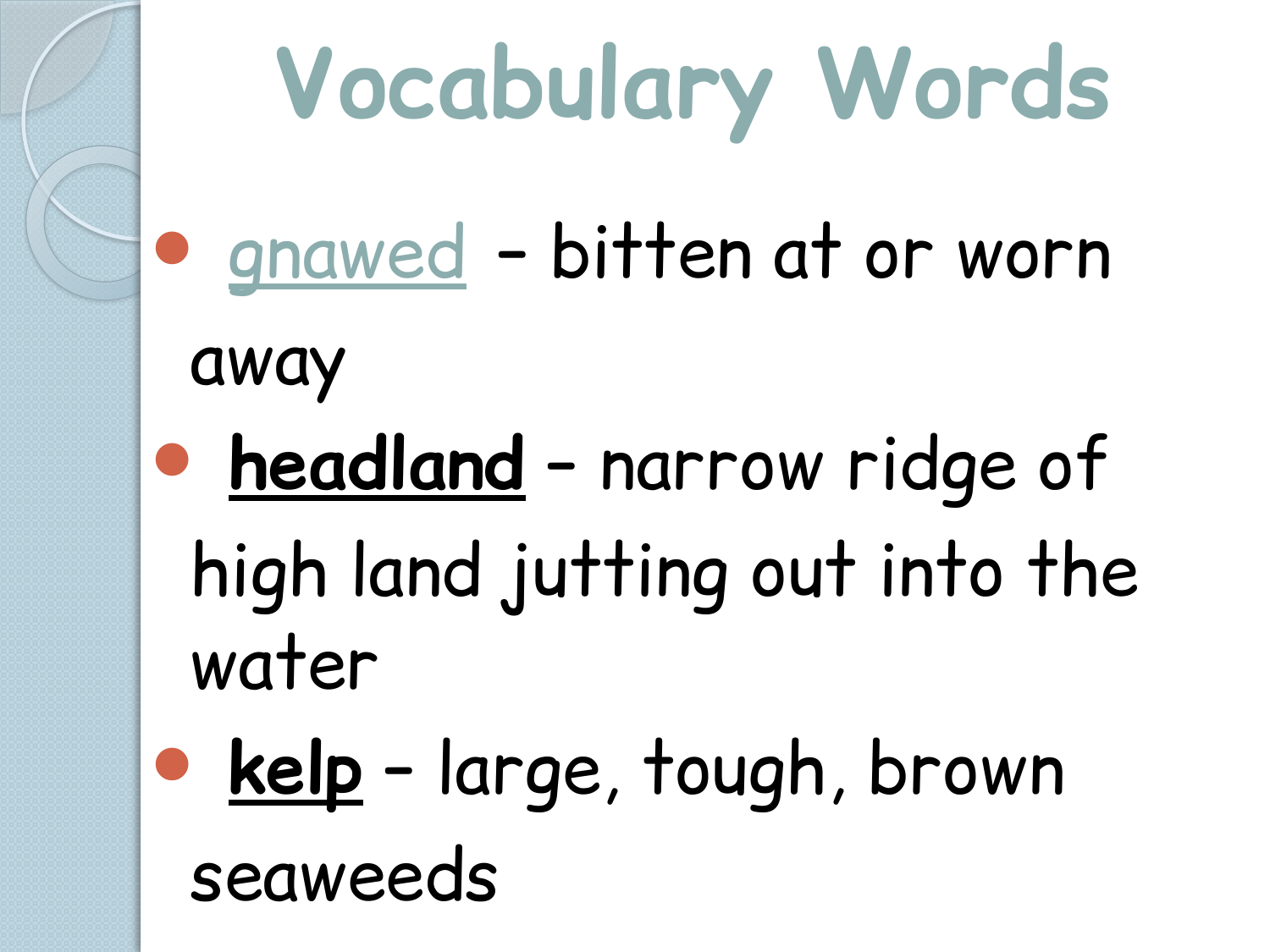

# Vocabulary Words
 gnawed – bitten at or worn away
 headland – narrow ridge of high land jutting out into the water
 kelp – large, tough, brown seaweeds